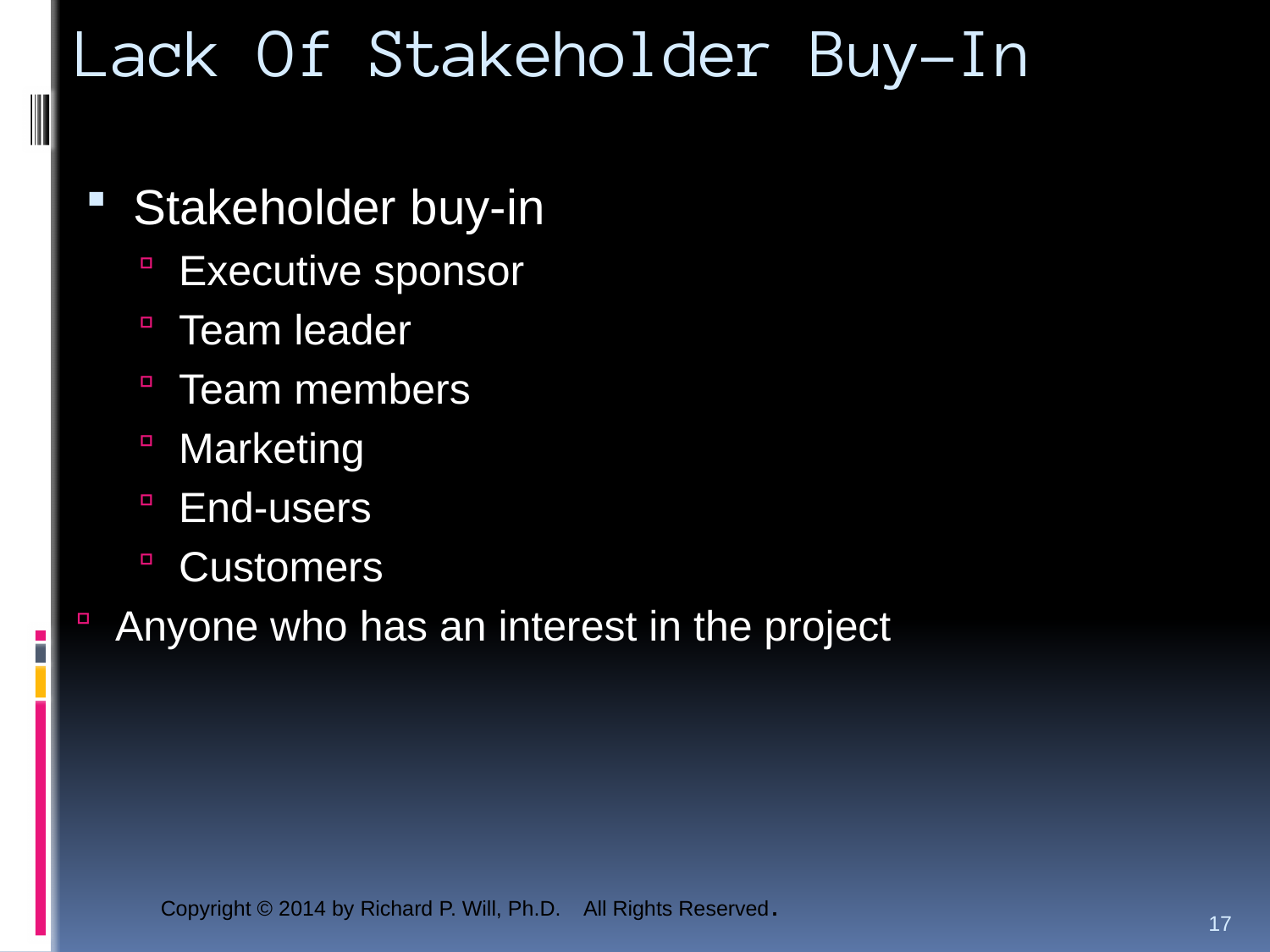

# Lack Of Stakeholder Buy-In
Stakeholder buy-in
Executive sponsor
Team leader
Team members
Marketing
End-users
Customers
Anyone who has an interest in the project

17